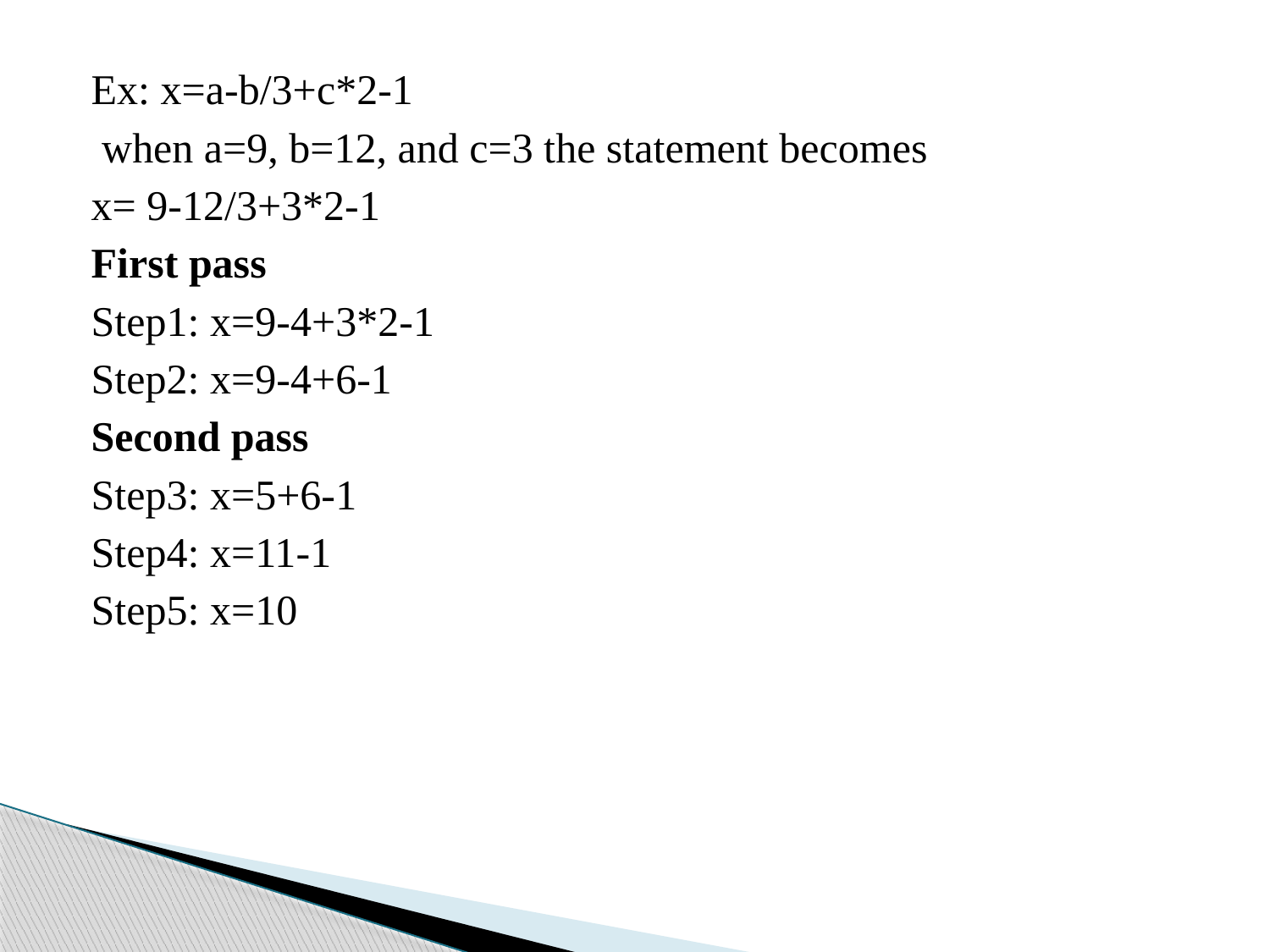

Ex: x=a-b/3+c*2-1
 when a=9, b=12, and c=3 the statement becomes
x= 9-12/3+3*2-1
First pass
Step1: x=9-4+3*2-1
Step2: x=9-4+6-1
Second pass
Step3: x=5+6-1
Step4: x=11-1
Step5: x=10